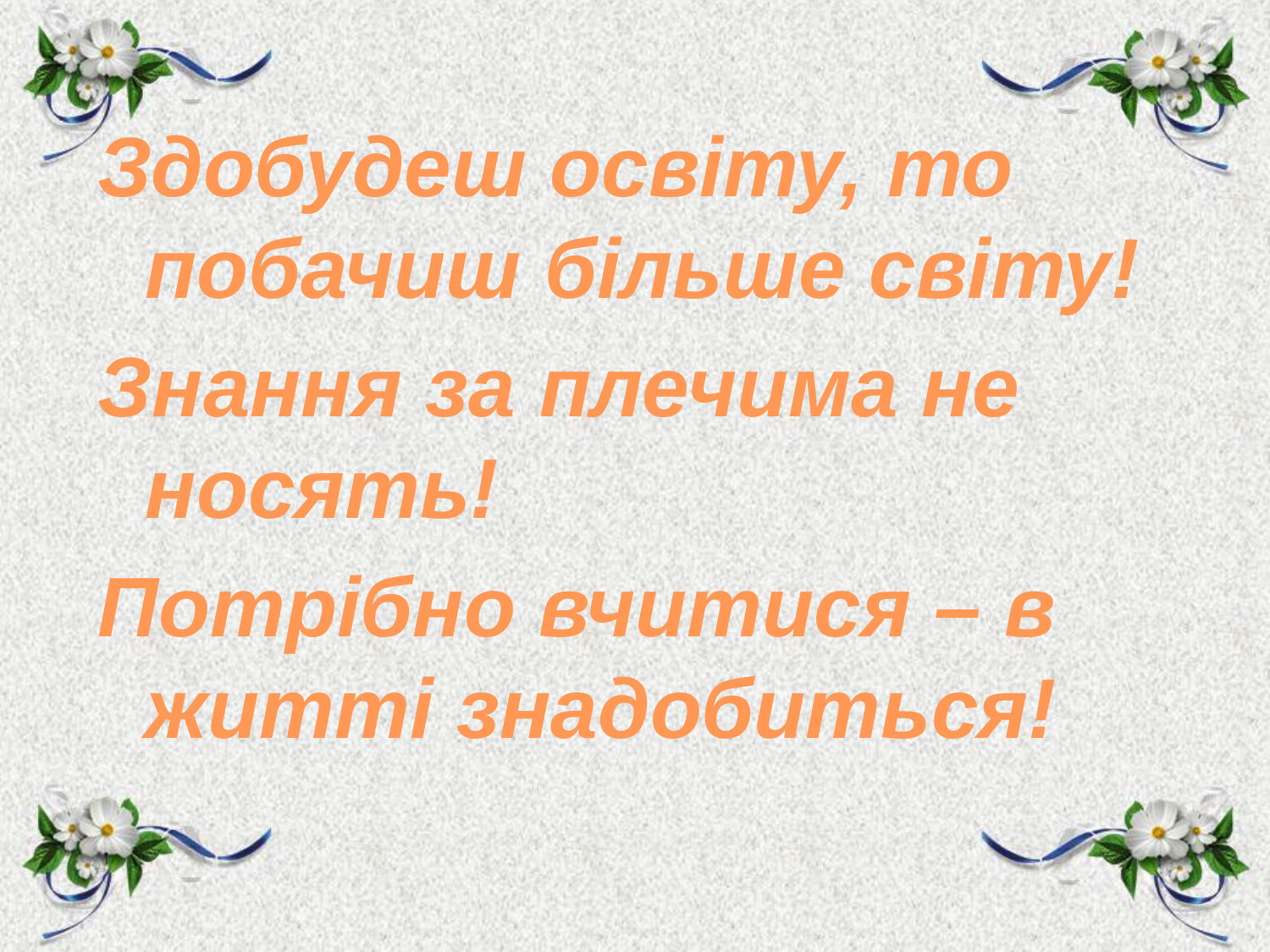

#
Здобудеш освіту, то побачиш більше світу!
Знання за плечима не носять!
Потрібно вчитися – в житті знадобиться!